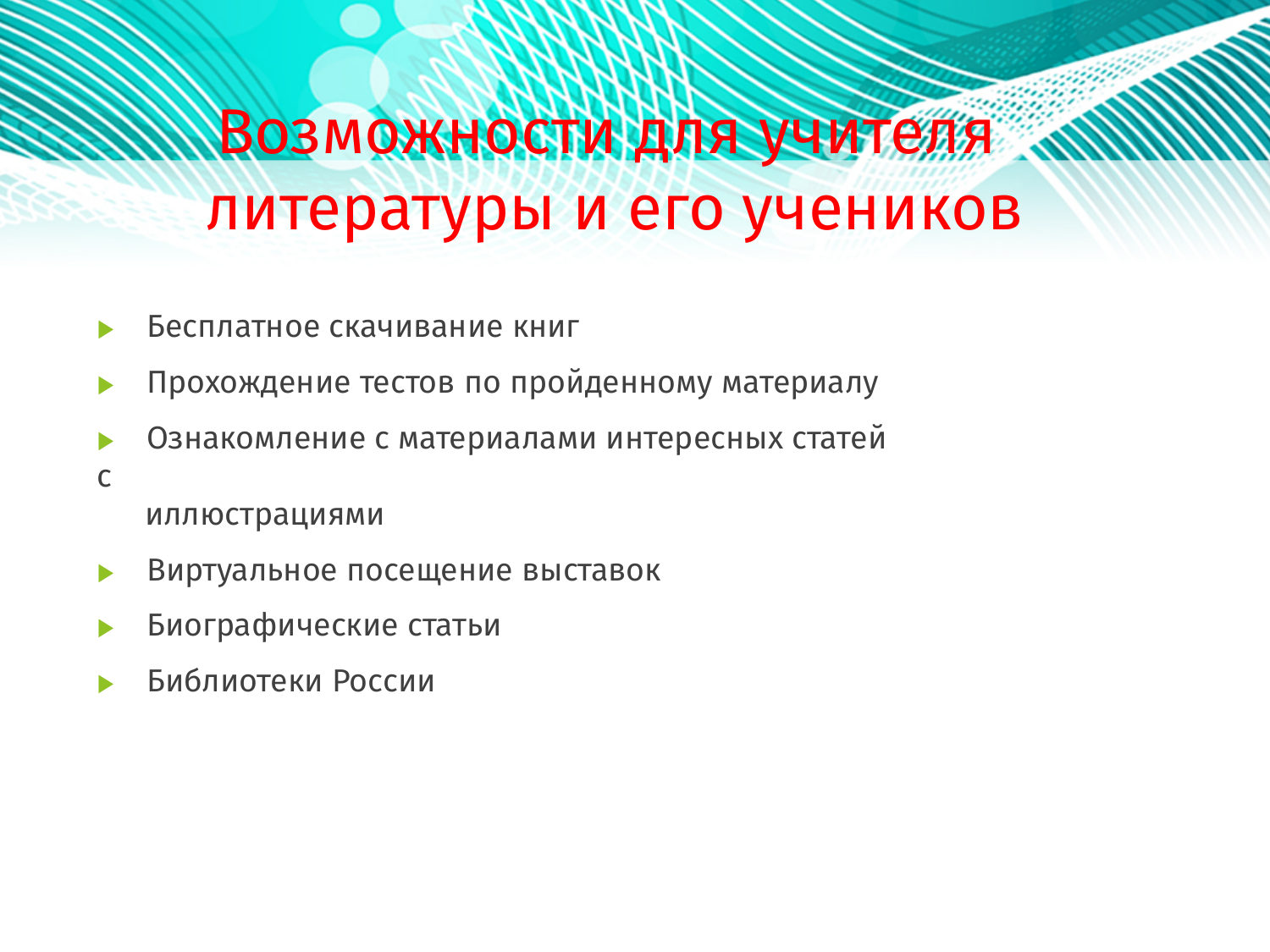

# Возможности для учителя  литературы и его учеников
▶	Бесплатное скачивание книг
▶	Прохождение тестов по пройденному материалу
▶	Ознакомление с материалами интересных статей с
иллюстрациями
▶	Виртуальное посещение выставок
▶	Биографические статьи
▶	Библиотеки России